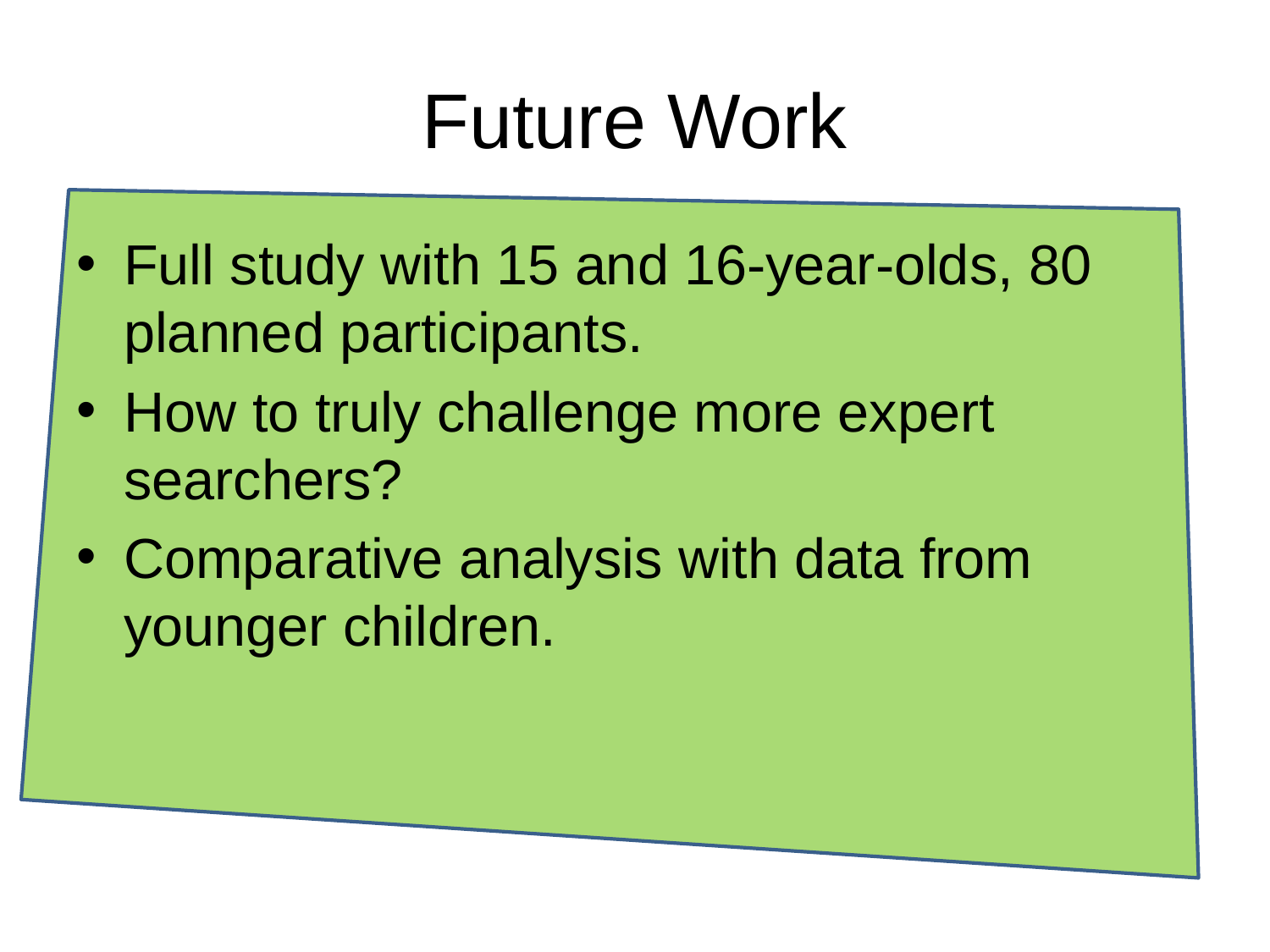

# Future Work

Full study with 15 and 16-year-olds, 80 planned participants.
How to truly challenge more expert searchers?
Comparative analysis with data from younger children.